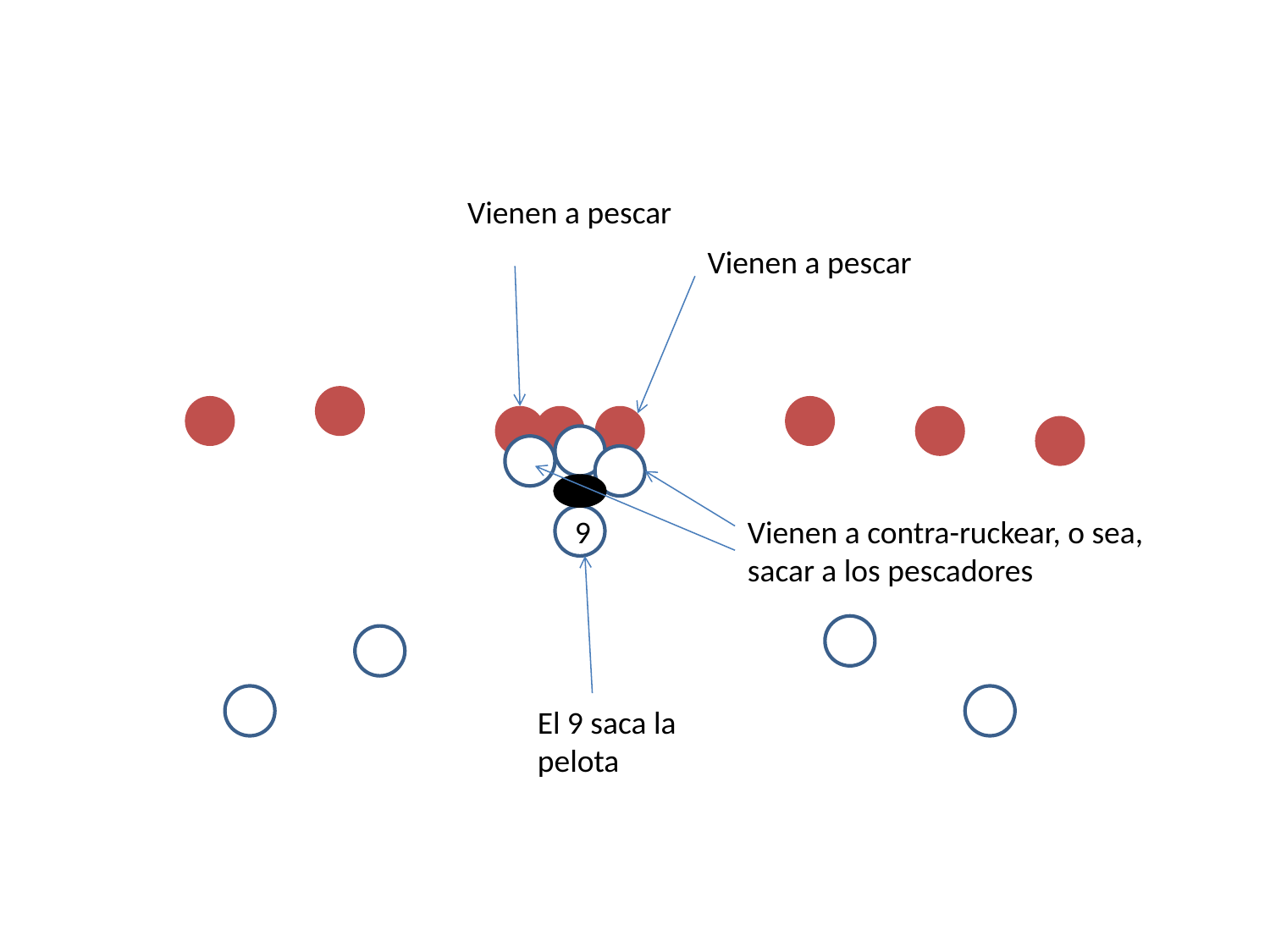

Vienen a pescar
Vienen a pescar

9
Vienen a contra-ruckear, o sea, sacar a los pescadores

El 9 saca la pelota